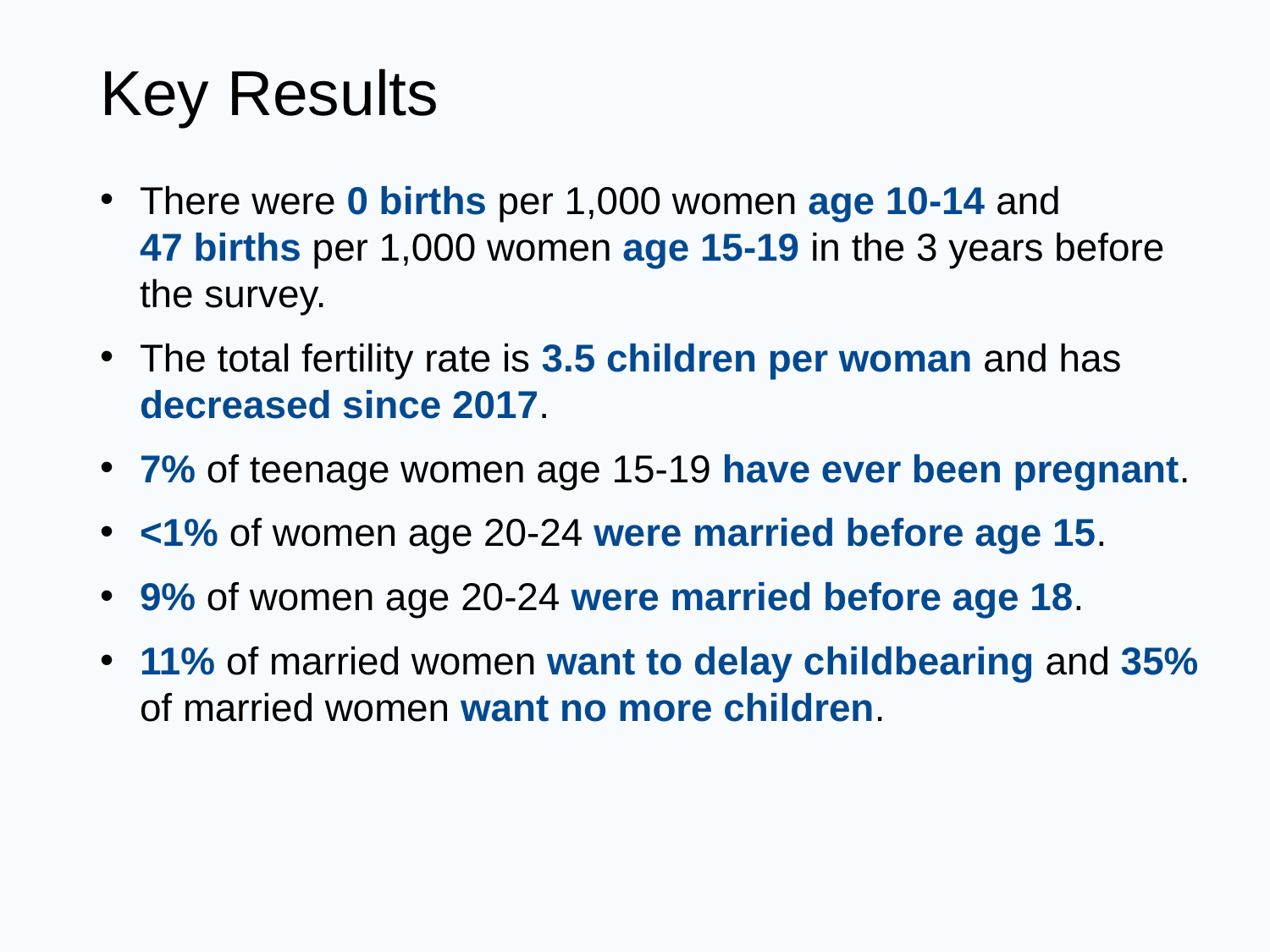

# Key Results
There were 0 births per 1,000 women age 10-14 and
47 births per 1,000 women age 15-19 in the 3 years before the survey.
The total fertility rate is 3.5 children per woman and has decreased since 2017.
7% of teenage women age 15-19 have ever been pregnant.
<1% of women age 20-24 were married before age 15.
9% of women age 20-24 were married before age 18.
11% of married women want to delay childbearing and 35% of married women want no more children.